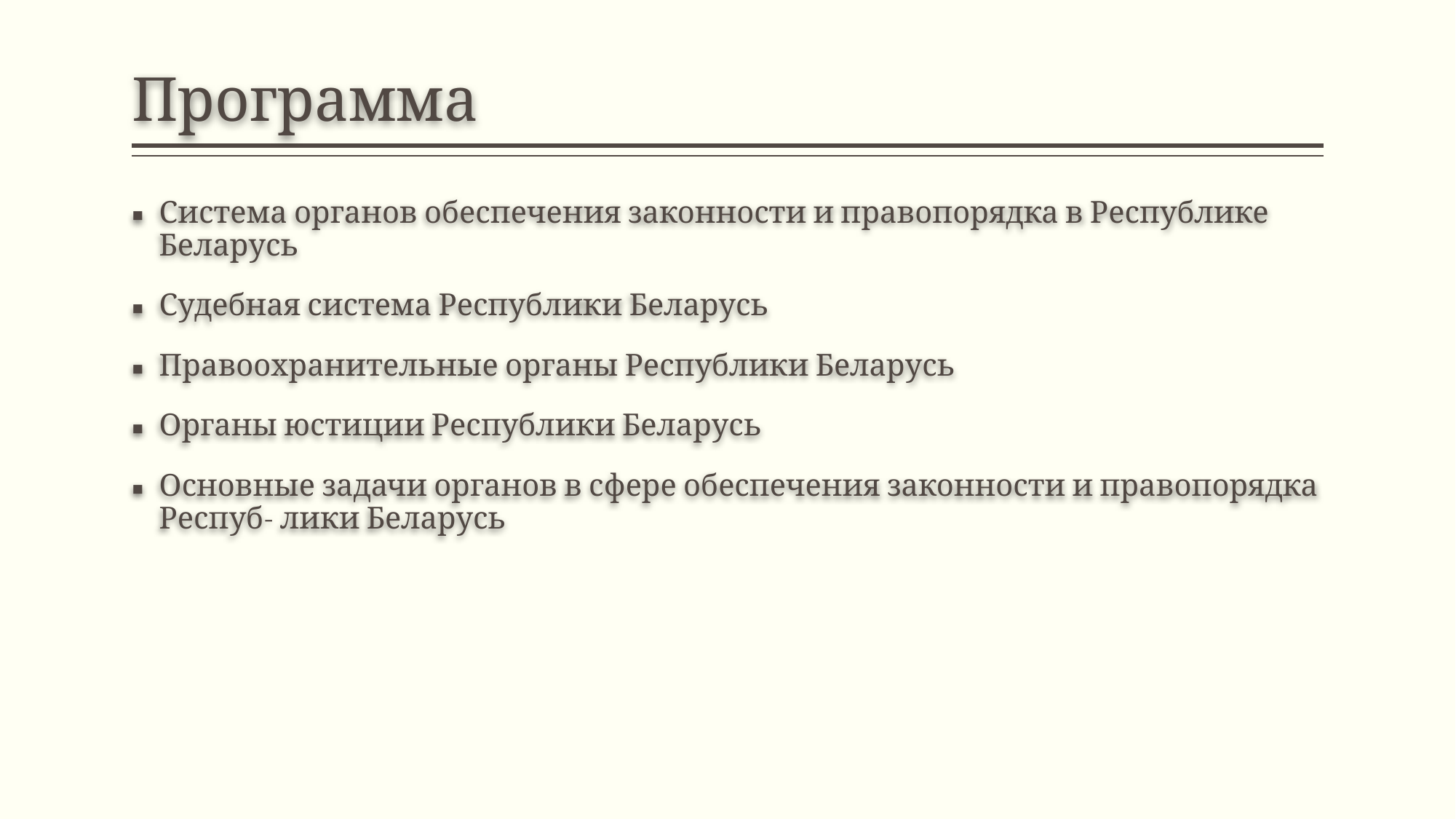

# Программа
Система органов обеспечения законности и правопорядка в Республике Беларусь
Судебная система Республики Беларусь
Правоохранительные органы Республики Беларусь
Органы юстиции Республики Беларусь
Основные задачи органов в сфере обеспечения законности и правопорядка Респуб- лики Беларусь